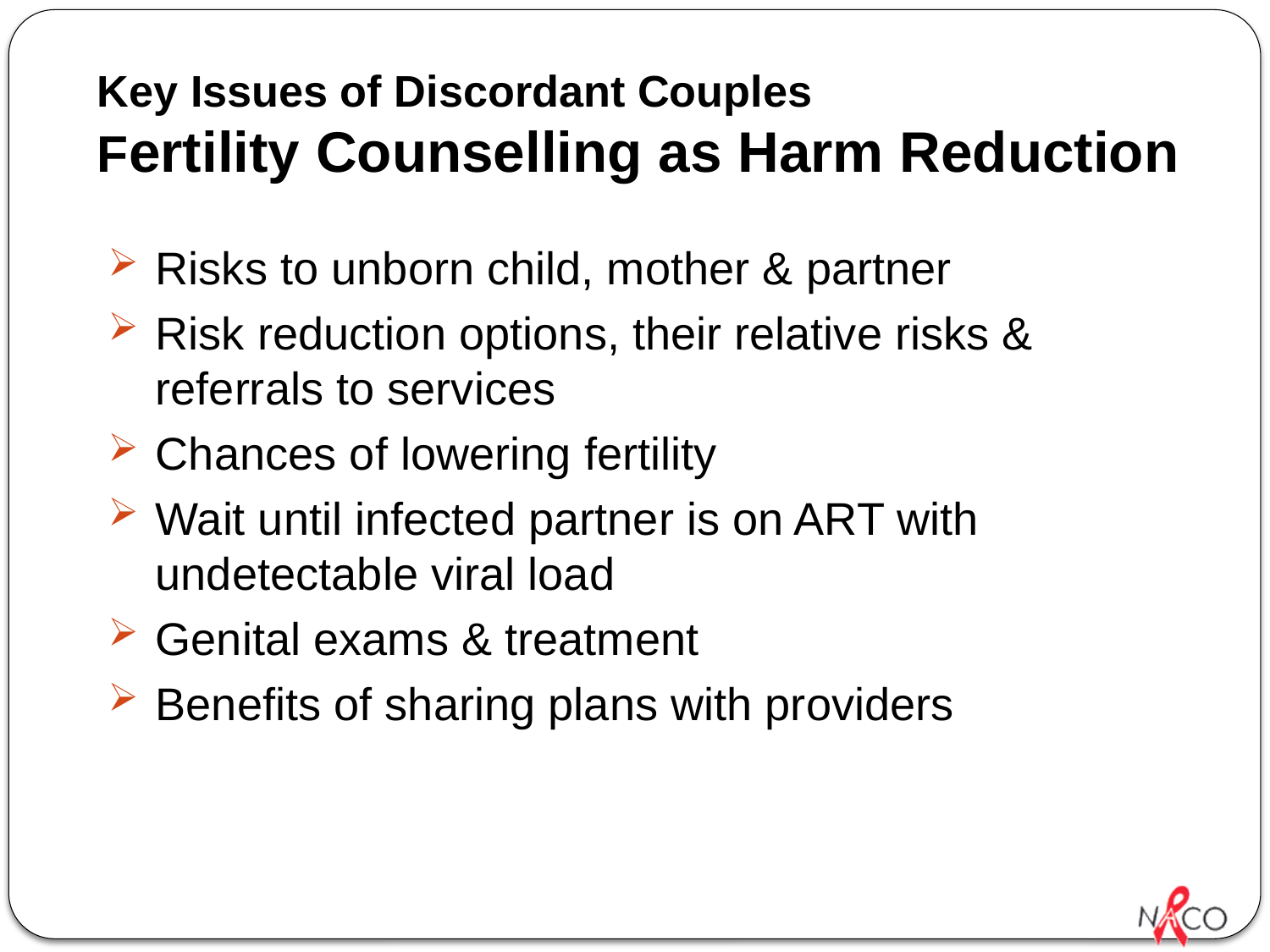

# Key Issues of Discordant Couples Fertility Counselling as Harm Reduction
Risks to unborn child, mother & partner
Risk reduction options, their relative risks & referrals to services
Chances of lowering fertility
Wait until infected partner is on ART with undetectable viral load
Genital exams & treatment
Benefits of sharing plans with providers